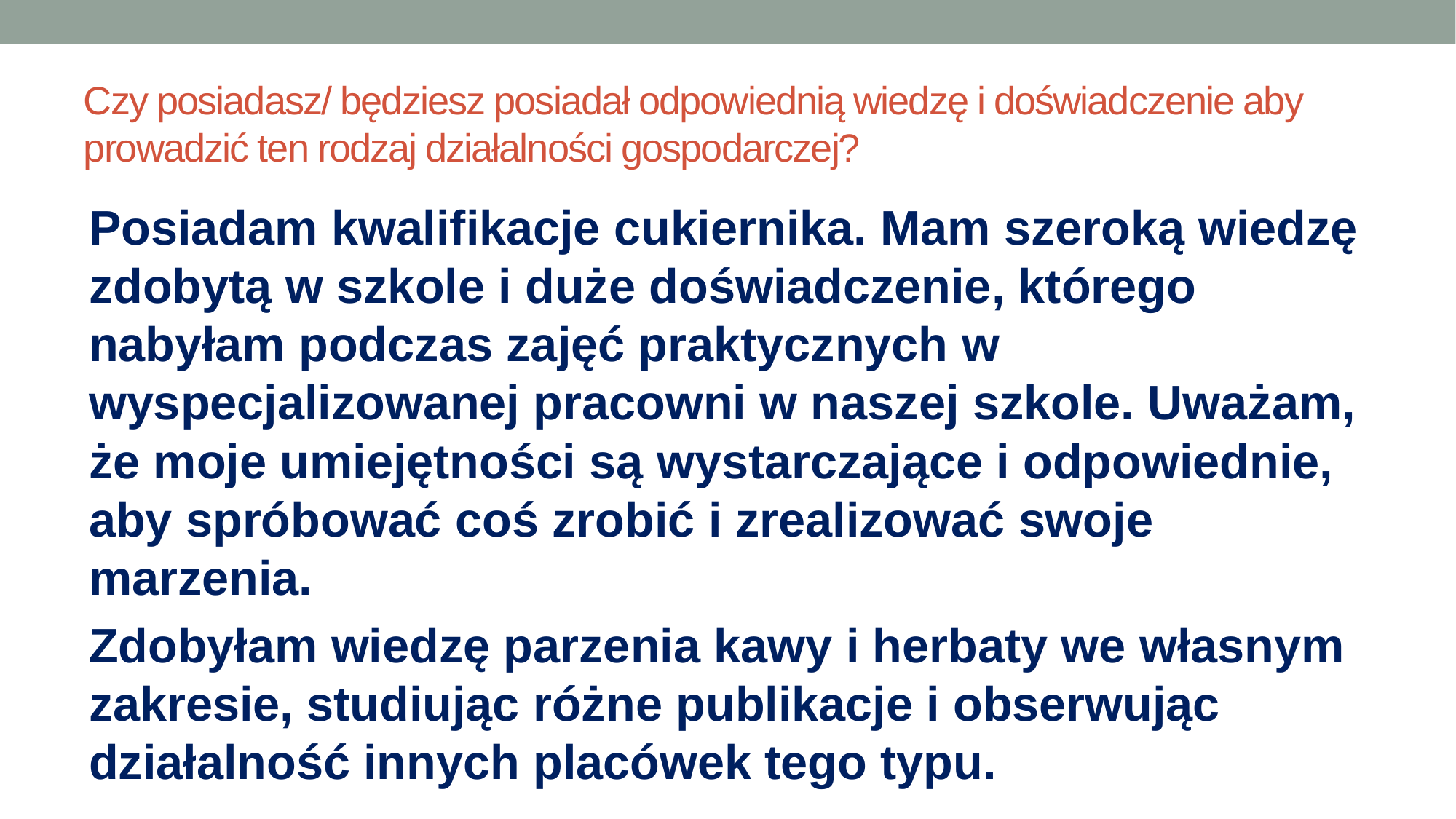

# Czy posiadasz/ będziesz posiadał odpowiednią wiedzę i doświadczenie aby prowadzić ten rodzaj działalności gospodarczej?
Posiadam kwalifikacje cukiernika. Mam szeroką wiedzę zdobytą w szkole i duże doświadczenie, którego nabyłam podczas zajęć praktycznych w wyspecjalizowanej pracowni w naszej szkole. Uważam, że moje umiejętności są wystarczające i odpowiednie, aby spróbować coś zrobić i zrealizować swoje marzenia.
Zdobyłam wiedzę parzenia kawy i herbaty we własnym zakresie, studiując różne publikacje i obserwując działalność innych placówek tego typu.